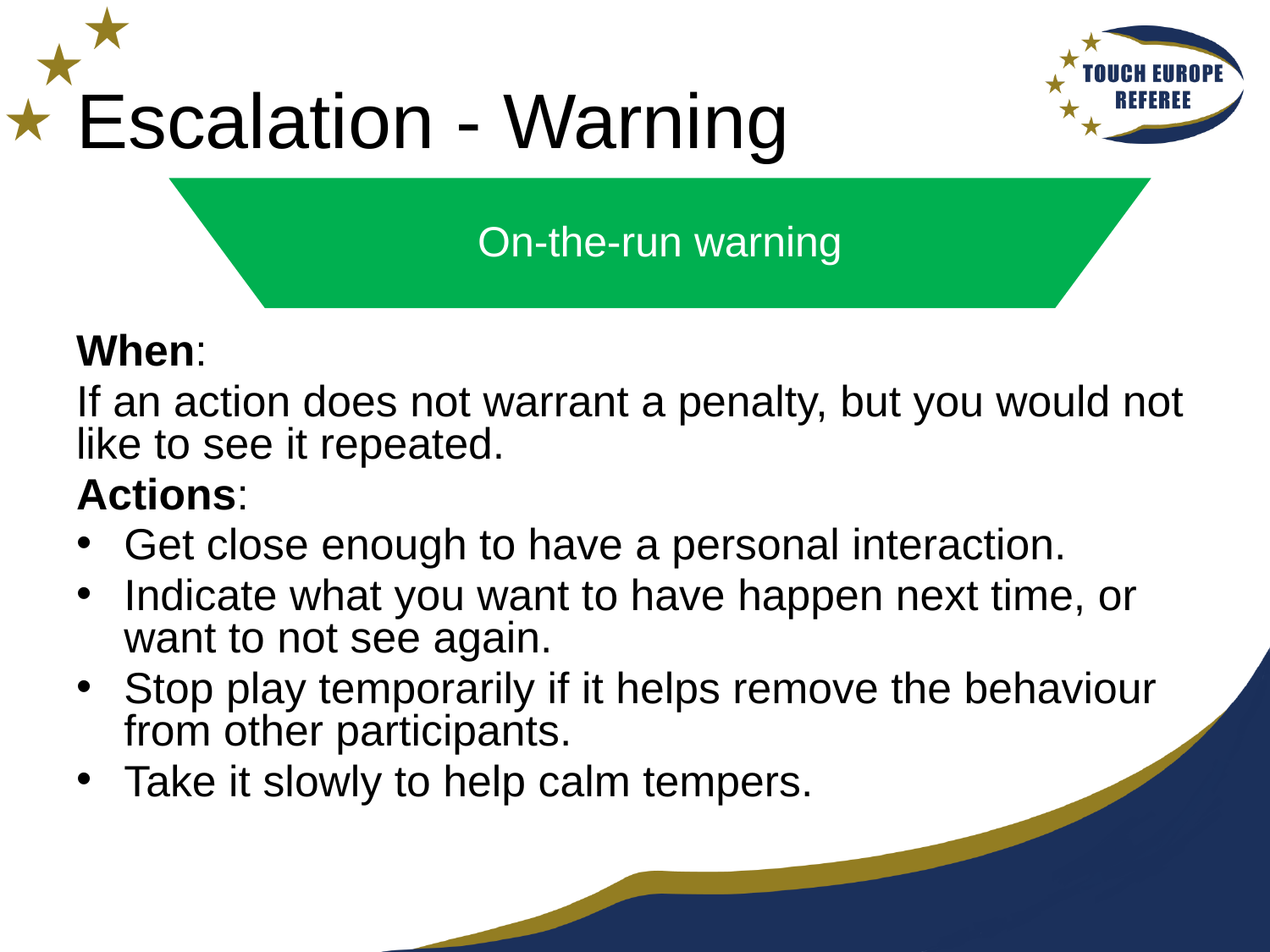

# Escalation - Warning

On-the-run warning

When:
If an action does not warrant a penalty, but you would not like to see it repeated.
Actions:
Get close enough to have a personal interaction.
Indicate what you want to have happen next time, or want to not see again.
Stop play temporarily if it helps remove the behaviour from other participants.
Take it slowly to help calm tempers.